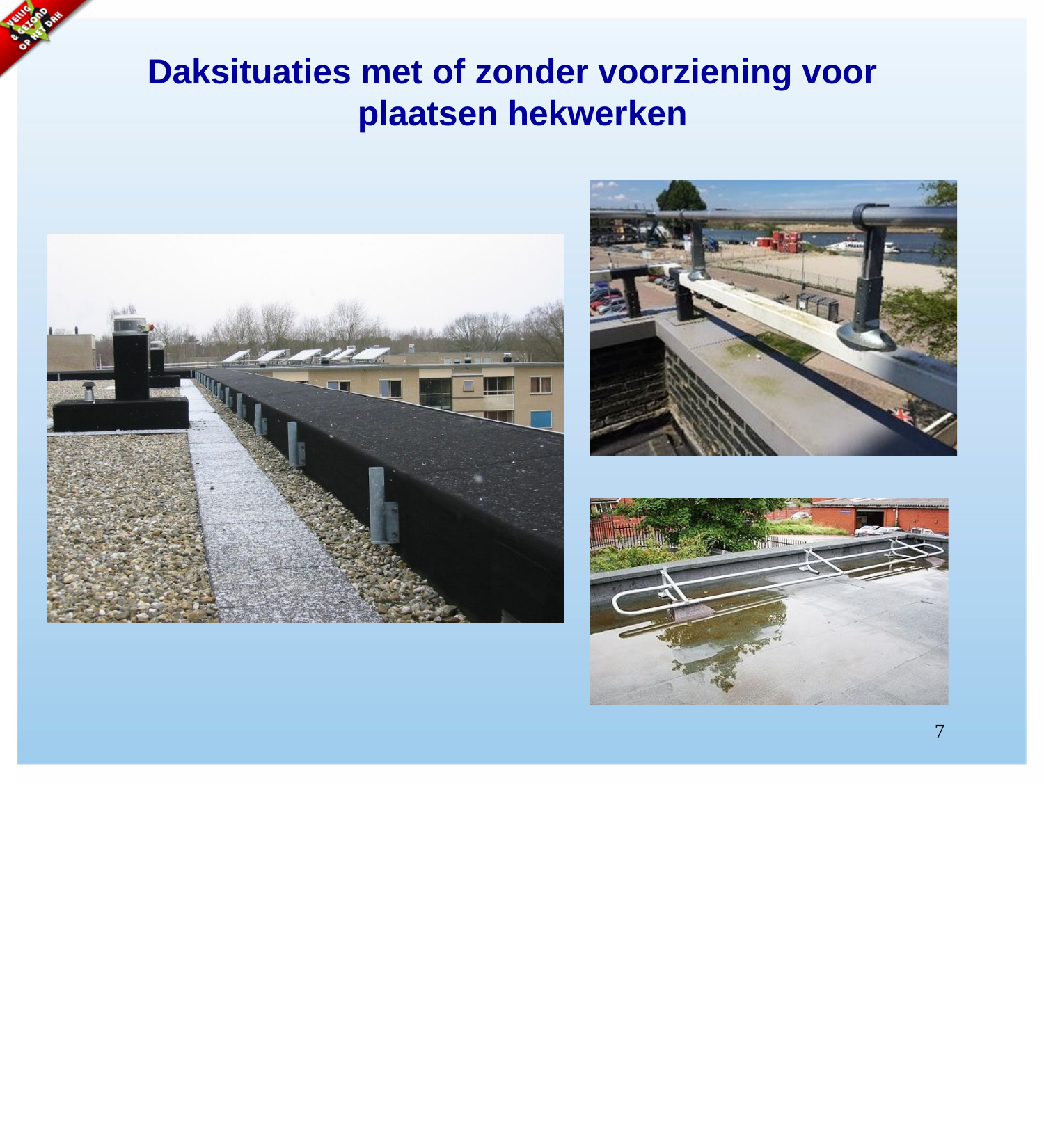

# Daksituaties met of zonder voorziening voor  plaatsen hekwerken

7